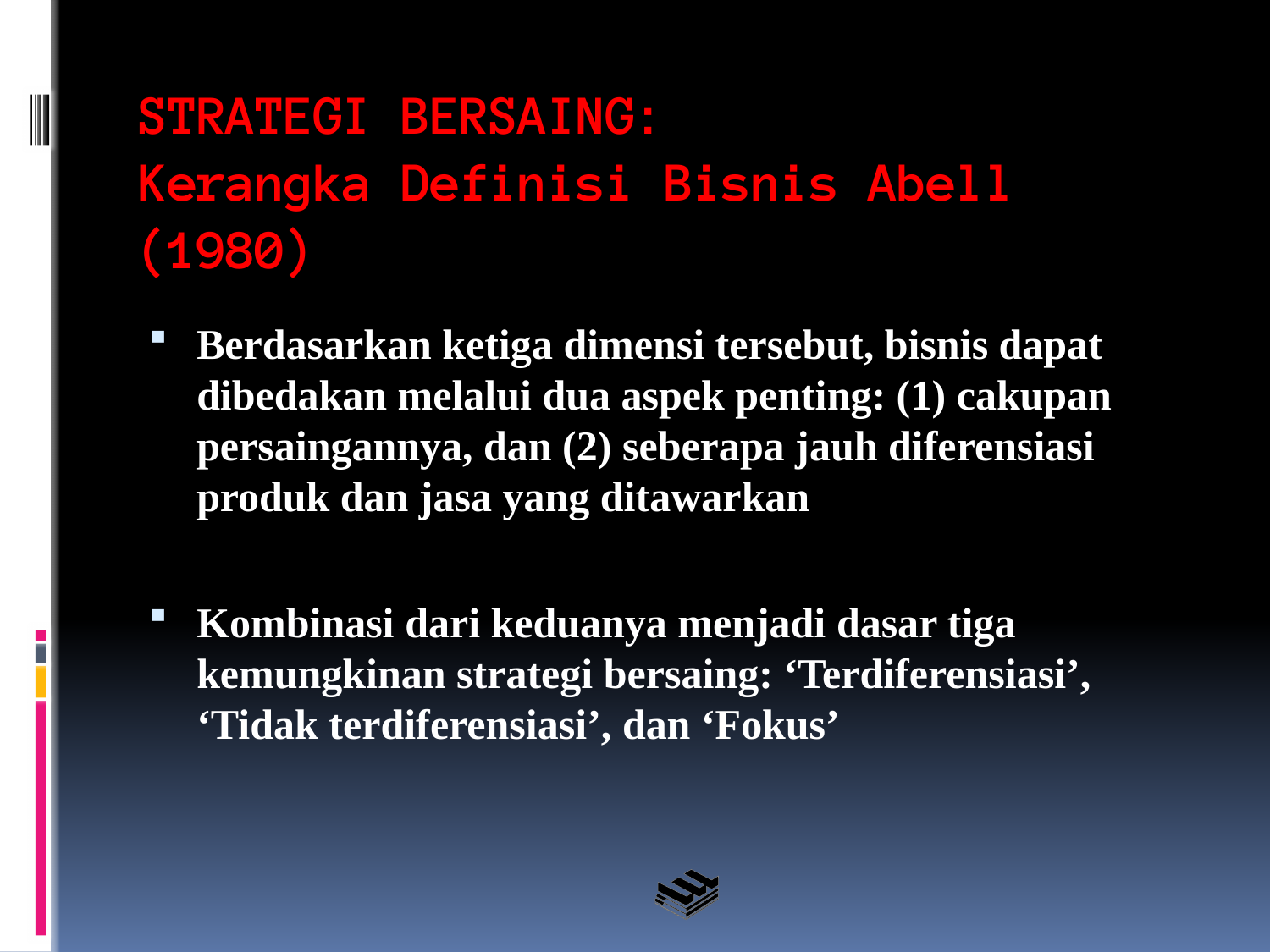

# STRATEGI BERSAING: Kerangka Definisi Bisnis Abell (1980)

Berdasarkan ketiga dimensi tersebut, bisnis dapat dibedakan melalui dua aspek penting: (1) cakupan persaingannya, dan (2) seberapa jauh diferensiasi produk dan jasa yang ditawarkan

Kombinasi dari keduanya menjadi dasar tiga kemungkinan strategi bersaing: ‘Terdiferensiasi’, ‘Tidak terdiferensiasi’, dan ‘Fokus’